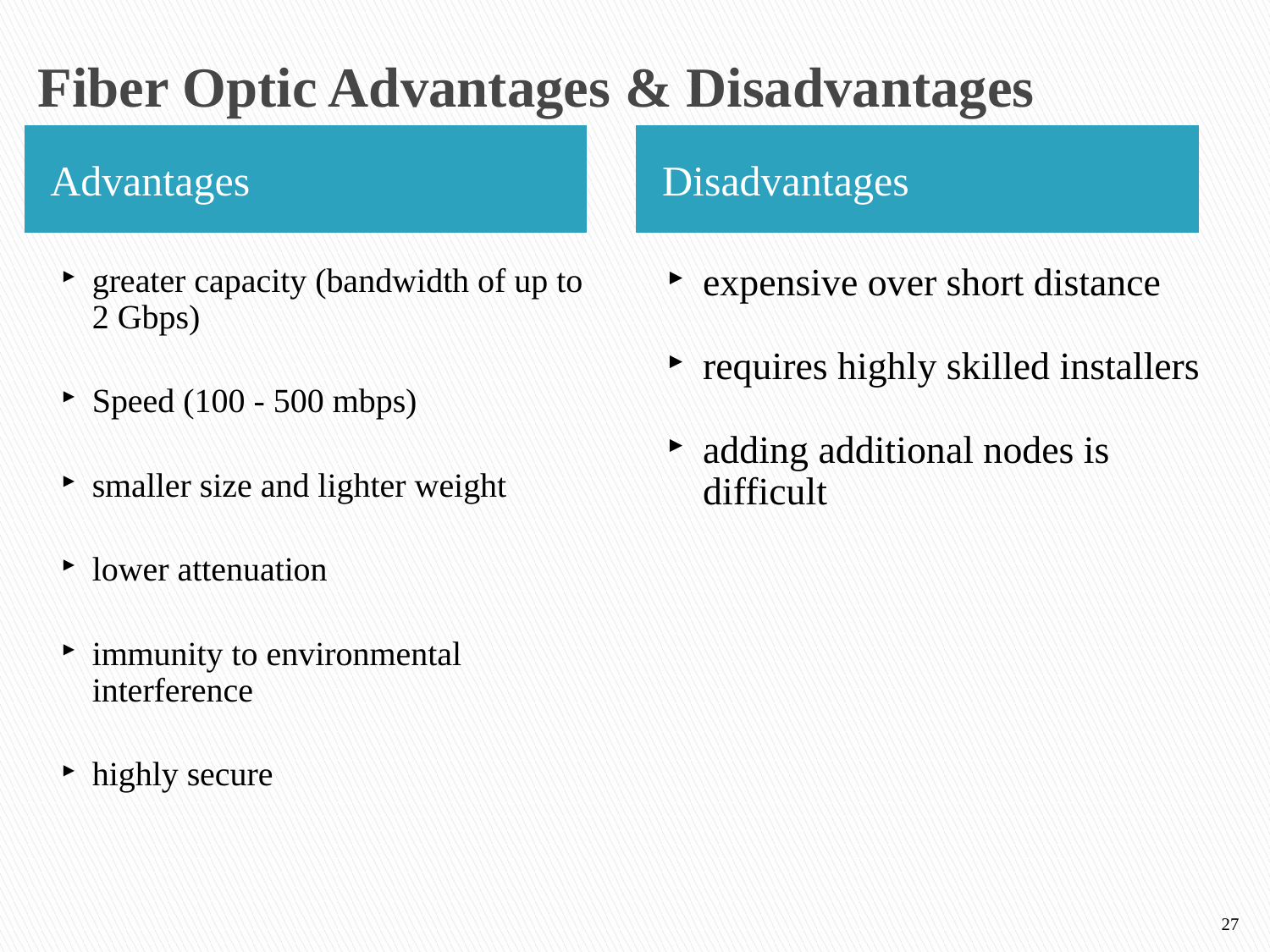

# Fiber Optic Advantages & Disadvantages
Advantages
Disadvantages
expensive over short distance

requires highly skilled installers

adding additional nodes is difficult

greater capacity (bandwidth of up to 2 Gbps)

Speed (100 - 500 mbps)

smaller size and lighter weight

lower attenuation

immunity to environmental interference

highly secure
27